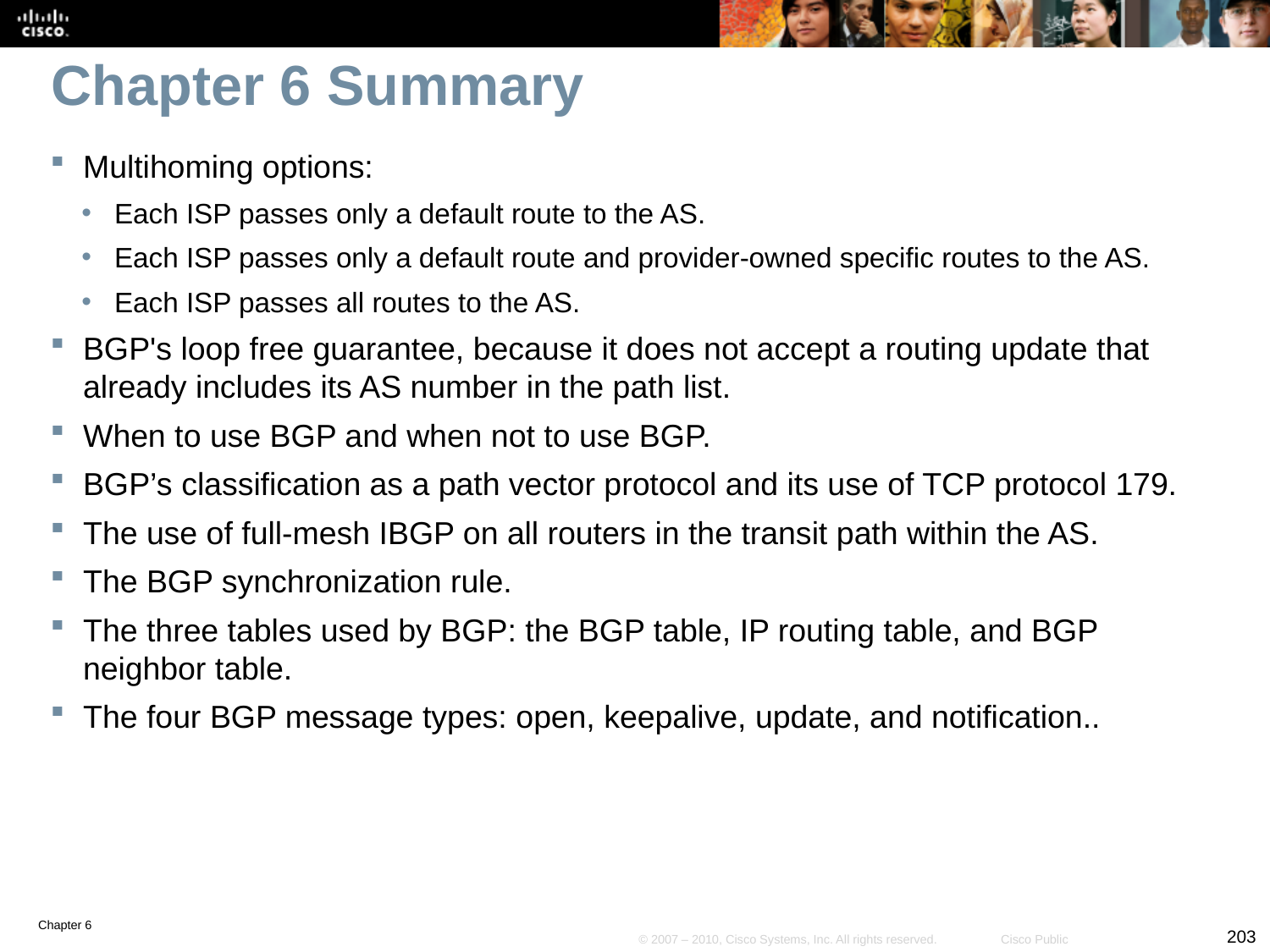

# Chapter 6 Summary
Multihoming options:
Each ISP passes only a default route to the AS.
Each ISP passes only a default route and provider-owned specific routes to the AS.
Each ISP passes all routes to the AS.
BGP's loop free guarantee, because it does not accept a routing update that already includes its AS number in the path list.
When to use BGP and when not to use BGP.
BGP’s classification as a path vector protocol and its use of TCP protocol 179.
The use of full-mesh IBGP on all routers in the transit path within the AS.
The BGP synchronization rule.
The three tables used by BGP: the BGP table, IP routing table, and BGP neighbor table.
The four BGP message types: open, keepalive, update, and notification..